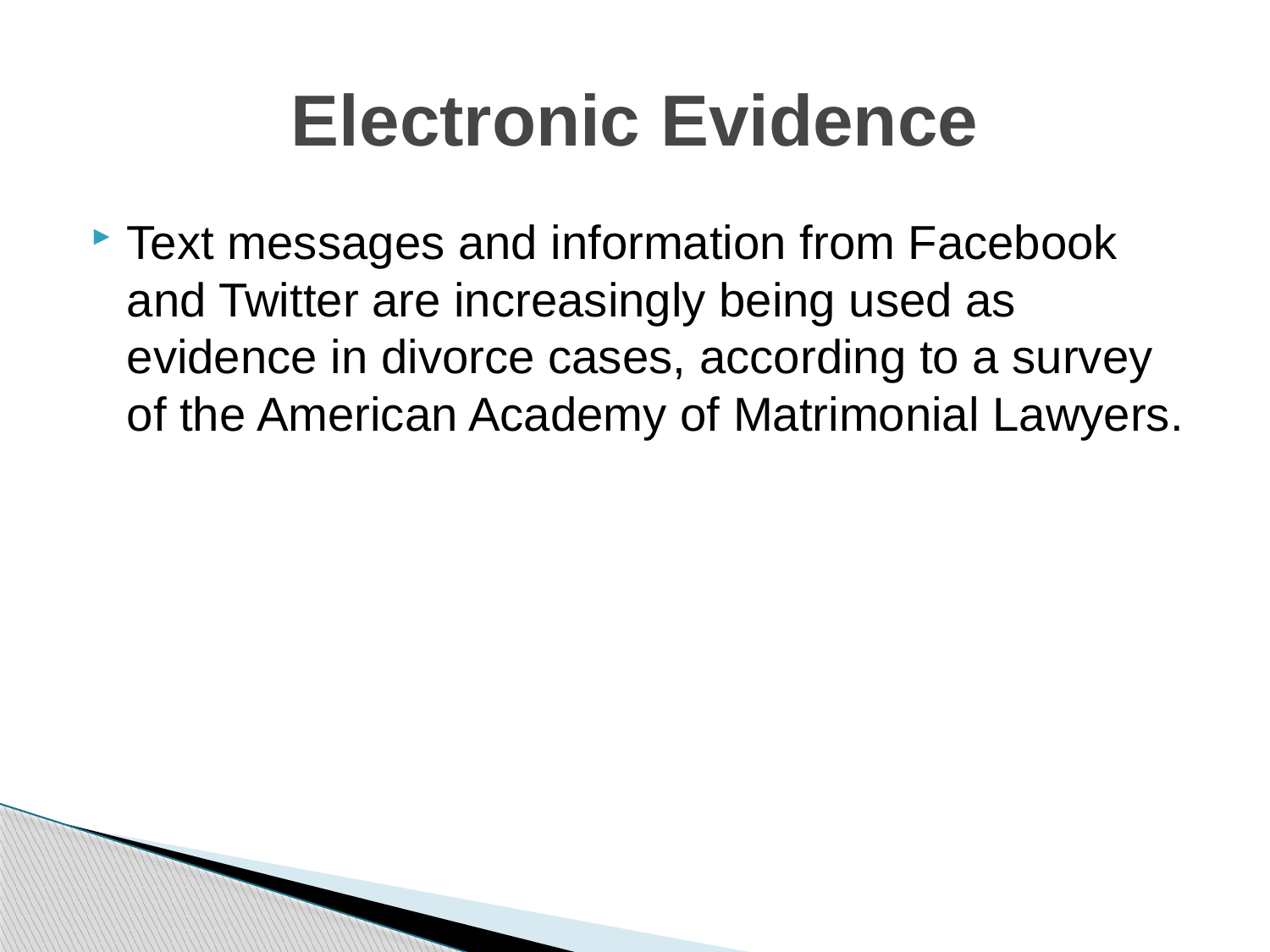

# Electronic Evidence
Text messages and information from Facebook and Twitter are increasingly being used as evidence in divorce cases, according to a survey of the American Academy of Matrimonial Lawyers.